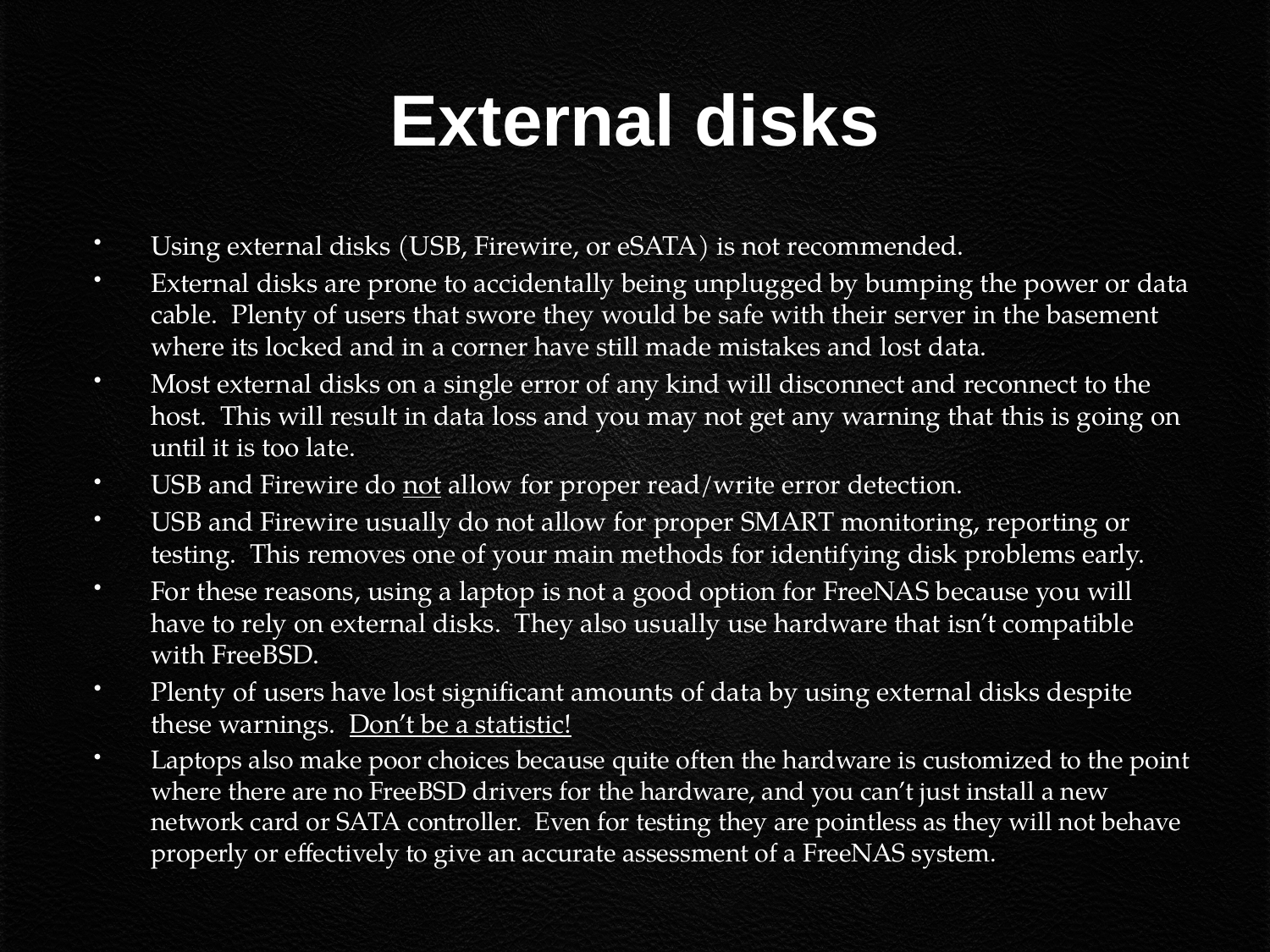

# External disks
Using external disks (USB, Firewire, or eSATA) is not recommended.
External disks are prone to accidentally being unplugged by bumping the power or data cable.  Plenty of users that swore they would be safe with their server in the basement where its locked and in a corner have still made mistakes and lost data.
Most external disks on a single error of any kind will disconnect and reconnect to the host.  This will result in data loss and you may not get any warning that this is going on until it is too late.
USB and Firewire do not allow for proper read/write error detection.
USB and Firewire usually do not allow for proper SMART monitoring, reporting or testing.  This removes one of your main methods for identifying disk problems early.
For these reasons, using a laptop is not a good option for FreeNAS because you will have to rely on external disks.  They also usually use hardware that isn’t compatible with FreeBSD.
Plenty of users have lost significant amounts of data by using external disks despite these warnings.  Don’t be a statistic!
Laptops also make poor choices because quite often the hardware is customized to the point where there are no FreeBSD drivers for the hardware, and you can’t just install a new network card or SATA controller.  Even for testing they are pointless as they will not behave properly or effectively to give an accurate assessment of a FreeNAS system.